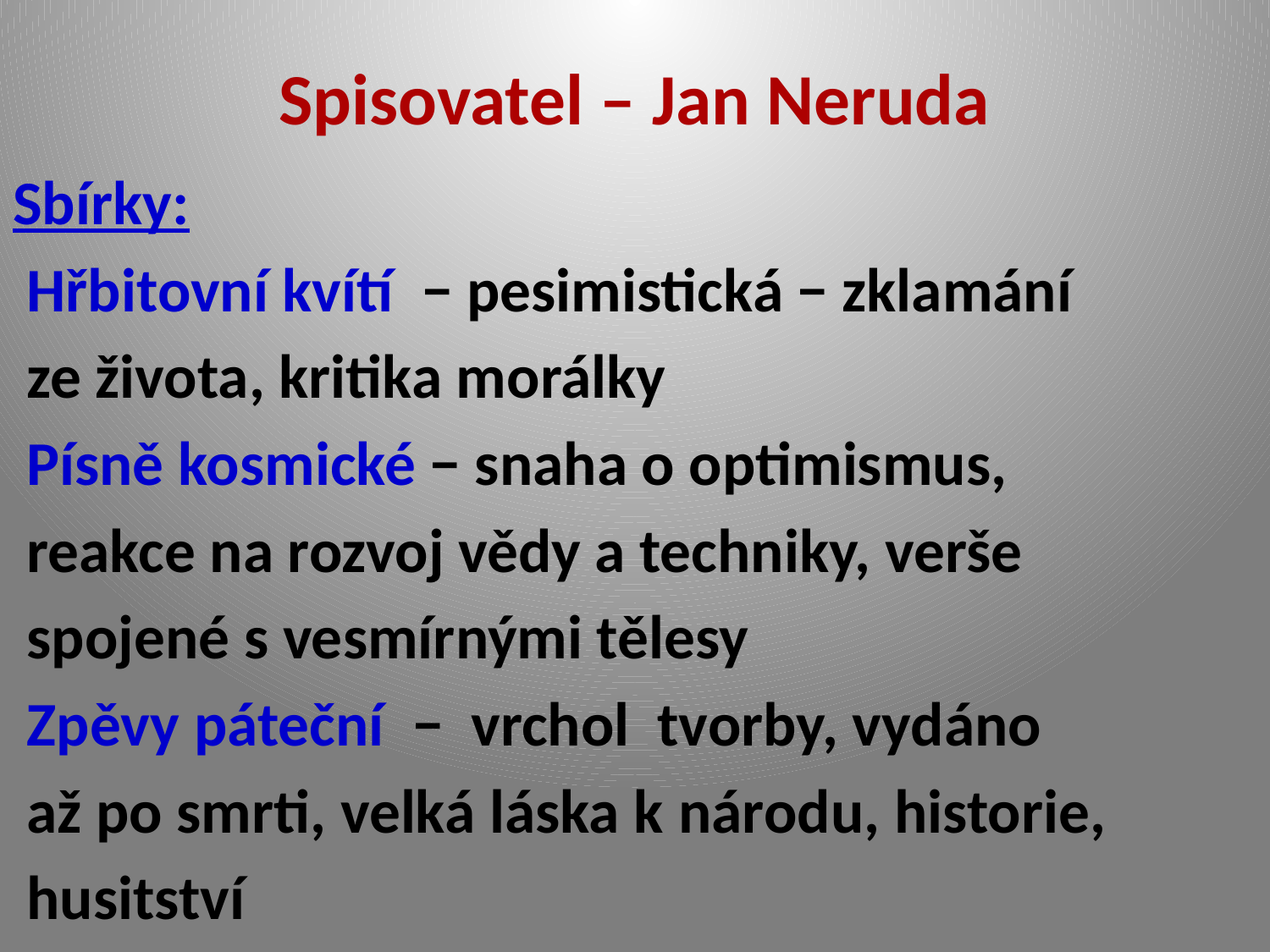

# Spisovatel – Jan Neruda
Sbírky:
 Hřbitovní kvítí  − pesimistická − zklamání
 ze života, kritika morálky
 Písně kosmické − snaha o optimismus,
 reakce na rozvoj vědy a techniky, verše
 spojené s vesmírnými tělesy
 Zpěvy páteční  −  vrchol  tvorby, vydáno
 až po smrti, velká láska k národu, historie,
 husitství